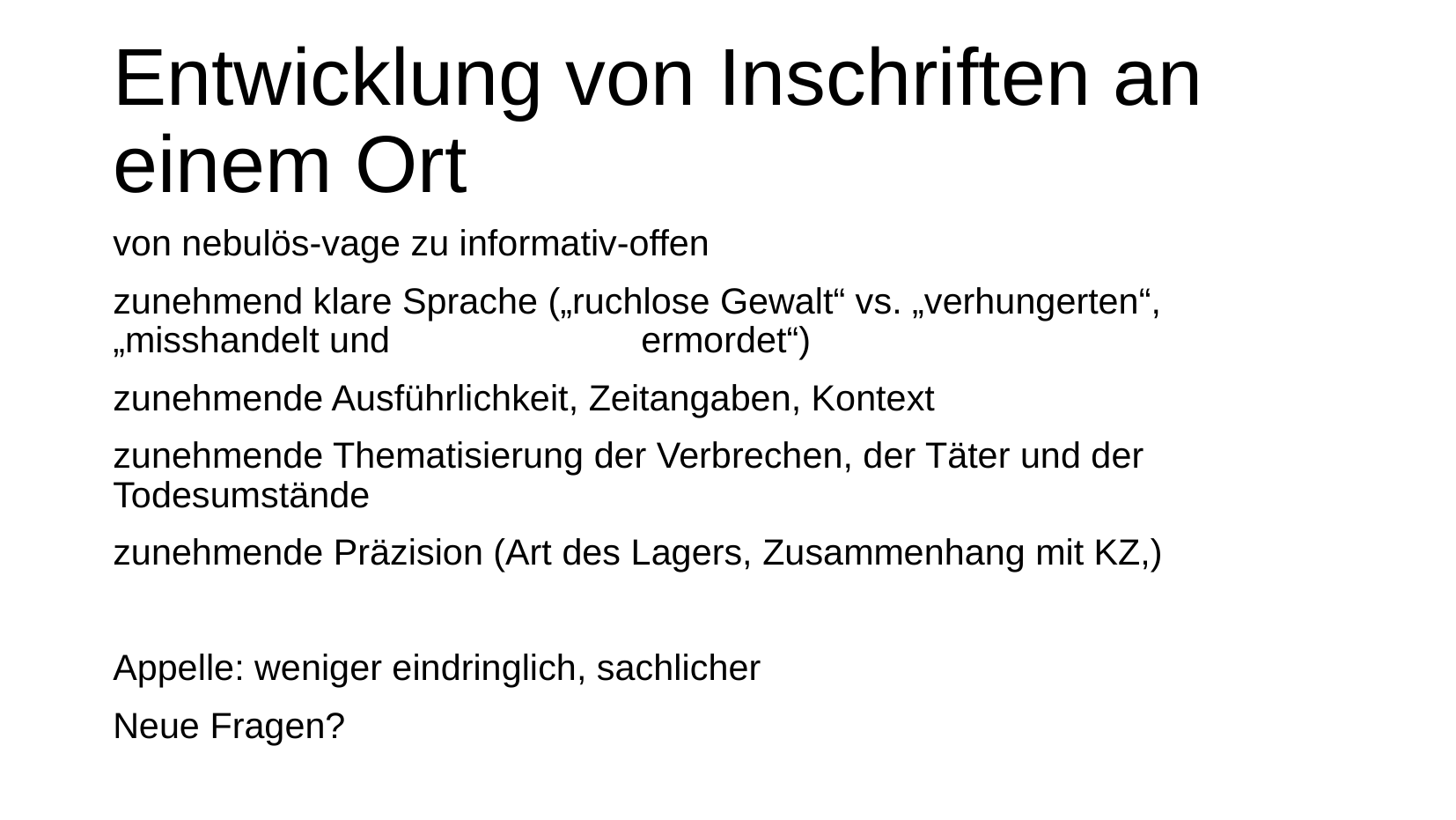

# Entwicklung von Inschriften an einem Ort
von nebulös-vage zu informativ-offen
zunehmend klare Sprache („ruchlose Gewalt“ vs. „verhungerten“, „misshandelt und 		ermordet“)
zunehmende Ausführlichkeit, Zeitangaben, Kontext
zunehmende Thematisierung der Verbrechen, der Täter und der Todesumstände
zunehmende Präzision (Art des Lagers, Zusammenhang mit KZ,)

Appelle: weniger eindringlich, sachlicher
Neue Fragen?